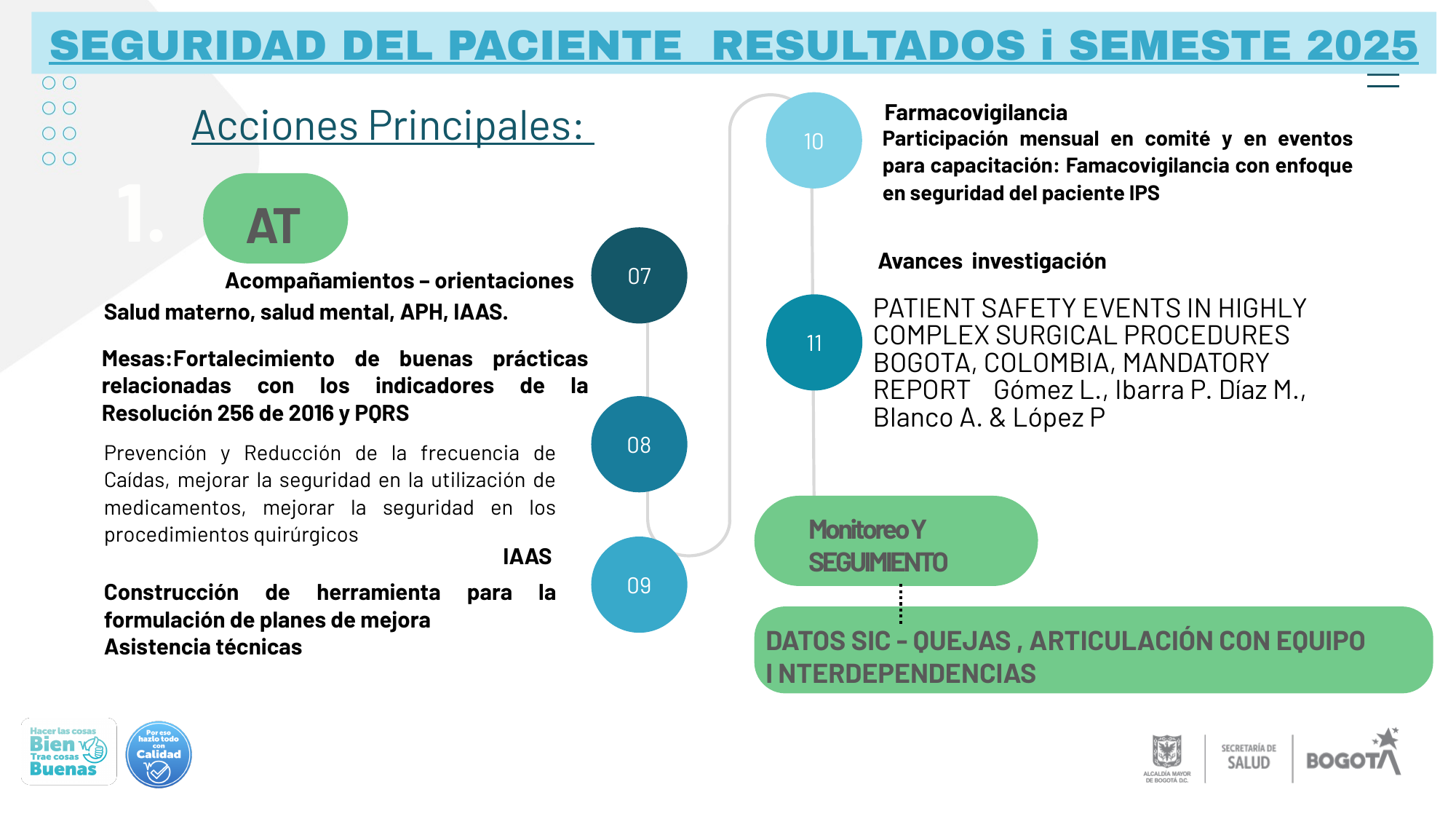

SEGURIDAD DEL PACIENTE  RESULTADOS i SEMESTE 2025
Acciones Principales:
10
Farmacovigilancia

Participación mensual en comité y en eventos para capacitación: Famacovigilancia con enfoque en seguridad del paciente IPS

1.
AT
07
Avances  investigación
Acompañamientos – orientaciones
PATIENT SAFETY EVENTS IN HIGHLY COMPLEX SURGICAL PROCEDURES BOGOTA, COLOMBIA, MANDATORY REPORT    Gómez L., Ibarra P. Díaz M., Blanco A. & López P

Salud materno, salud mental, APH, IAAS.
11

Mesas:Fortalecimiento de buenas prácticas relacionadas con los indicadores de la Resolución 256 de 2016 y PQRS
08

Prevención y Reducción de la frecuencia de Caídas, mejorar la seguridad en la utilización de medicamentos, mejorar la seguridad en los procedimientos quirúrgicos
Monitoreo Y SEGUIMIENTO
IAAS
09
Construcción de herramienta para la formulación de planes de mejora
Asistencia técnicas
DATOS SIC - QUEJAS , ARTICULACIÓN CON EQUIPO
I NTERDEPENDENCIAS